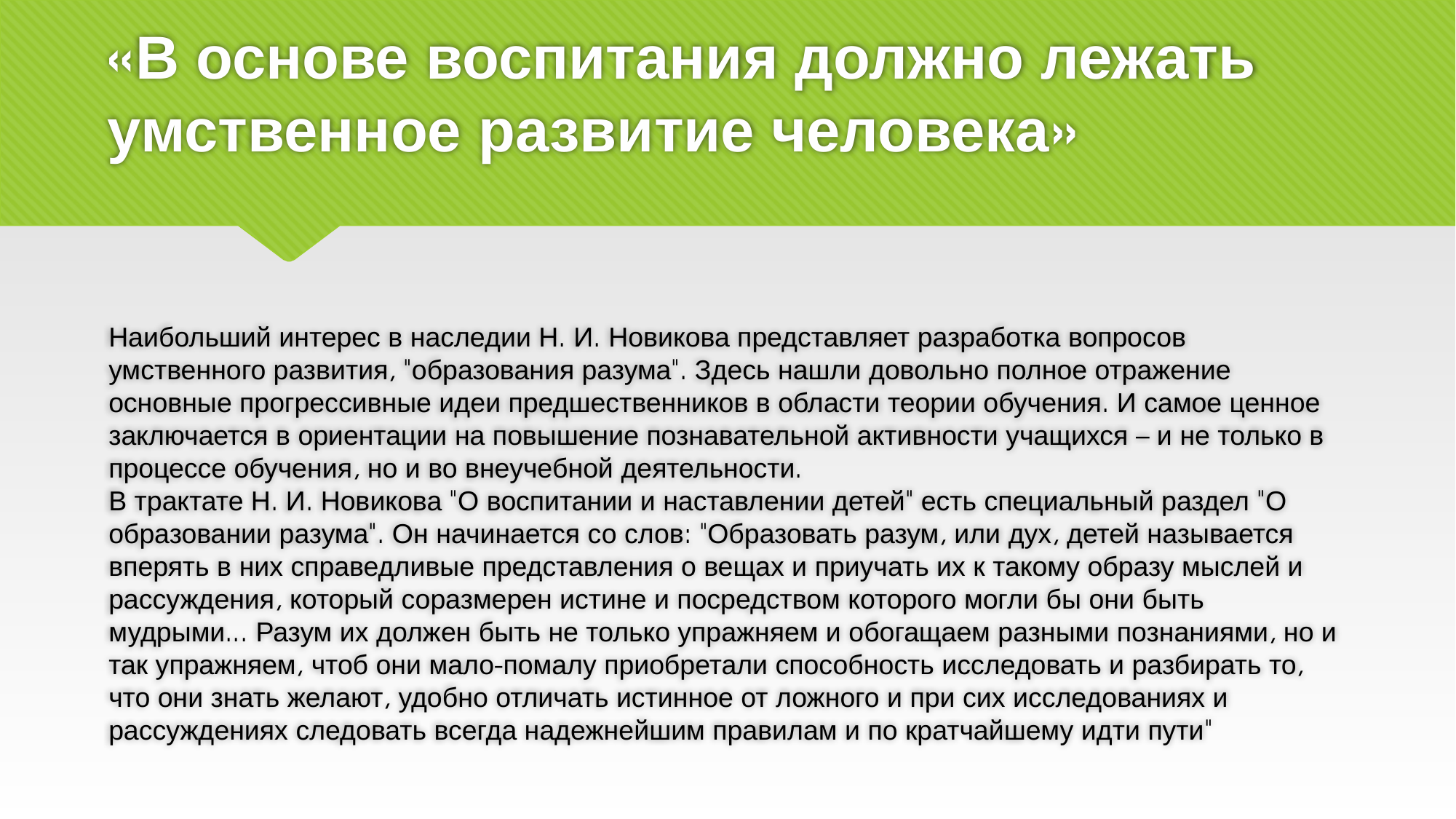

# «В основе воспитания должно лежать умственное развитие человека»
Наибольший интерес в наследии Н. И. Новикова представляет разработка вопросов умственного развития, "образования разума". Здесь нашли довольно полное отражение основные прогрессивные идеи предшественников в области теории обучения. И самое ценное заключается в ориентации на повышение познавательной активности учащихся – и не только в процессе обучения, но и во внеучебной деятельности.
В трактате Н. И. Новикова "О воспитании и наставлении детей" есть специальный раздел "О образовании разума". Он начинается со слов: "Образовать разум, или дух, детей называется вперять в них справедливые представления о вещах и приучать их к такому образу мыслей и рассуждения, который соразмерен истине и посредством которого могли бы они быть мудрыми... Разум их должен быть не только упражняем и обогащаем разными познаниями, но и так упражняем, чтоб они мало-помалу приобретали способность исследовать и разбирать то, что они знать желают, удобно отличать истинное от ложного и при сих исследованиях и рассуждениях следовать всегда надежнейшим правилам и по кратчайшему идти пути"